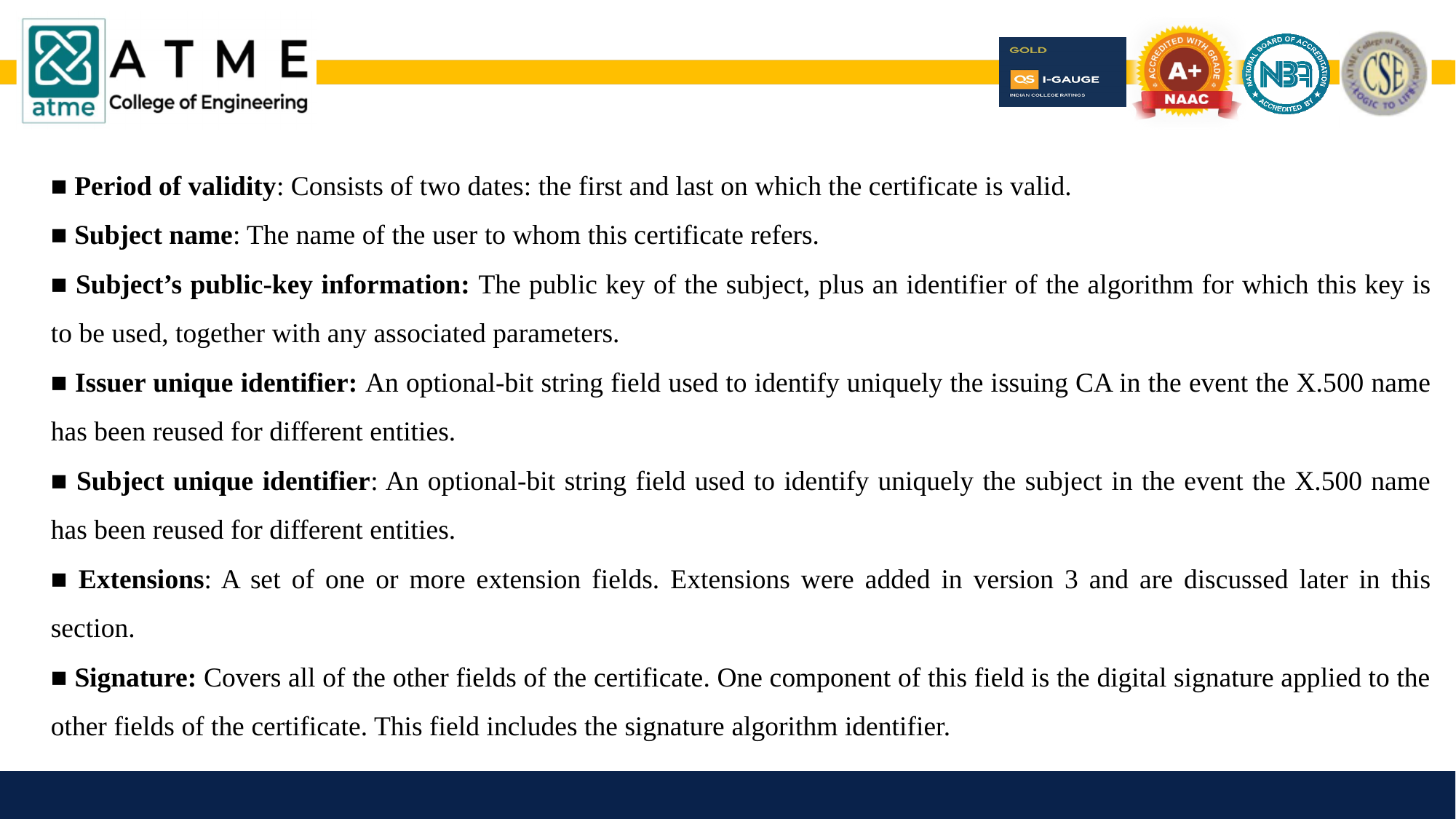

■ Period of validity: Consists of two dates: the first and last on which the certificate is valid.
■ Subject name: The name of the user to whom this certificate refers.
■ Subject’s public-key information: The public key of the subject, plus an identifier of the algorithm for which this key is to be used, together with any associated parameters.
■ Issuer unique identifier: An optional-bit string field used to identify uniquely the issuing CA in the event the X.500 name has been reused for different entities.
■ Subject unique identifier: An optional-bit string field used to identify uniquely the subject in the event the X.500 name has been reused for different entities.
■ Extensions: A set of one or more extension fields. Extensions were added in version 3 and are discussed later in this section.
■ Signature: Covers all of the other fields of the certificate. One component of this field is the digital signature applied to the other fields of the certificate. This field includes the signature algorithm identifier.